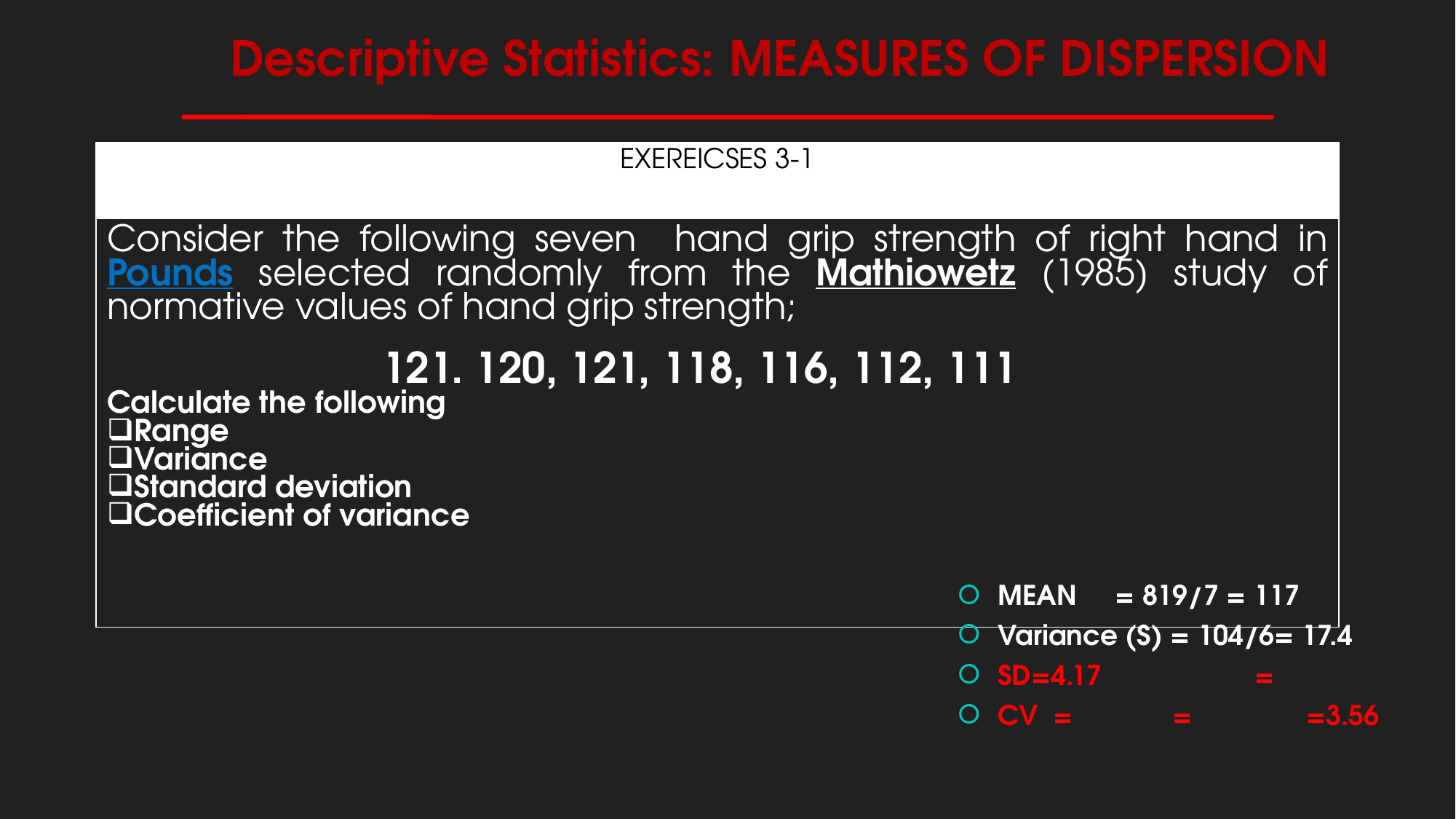

Descriptive Statistics: MEASURES OF DISPERSION

| EXEREICSES 3-1 |
| --- |
| Consider the following seven hand grip strength of right hand in Pounds selected randomly from the Mathiowetz (1985) study of normative values of hand grip strength; 121. 120, 121, 118, 116, 112, 111 Calculate the following Range Variance Standard deviation Coefficient of variance |
MEAN     = 819/7 = 117
Variance (S) = 104/6= 17.4
SD=4.17                    =
CV  =             =               =3.56